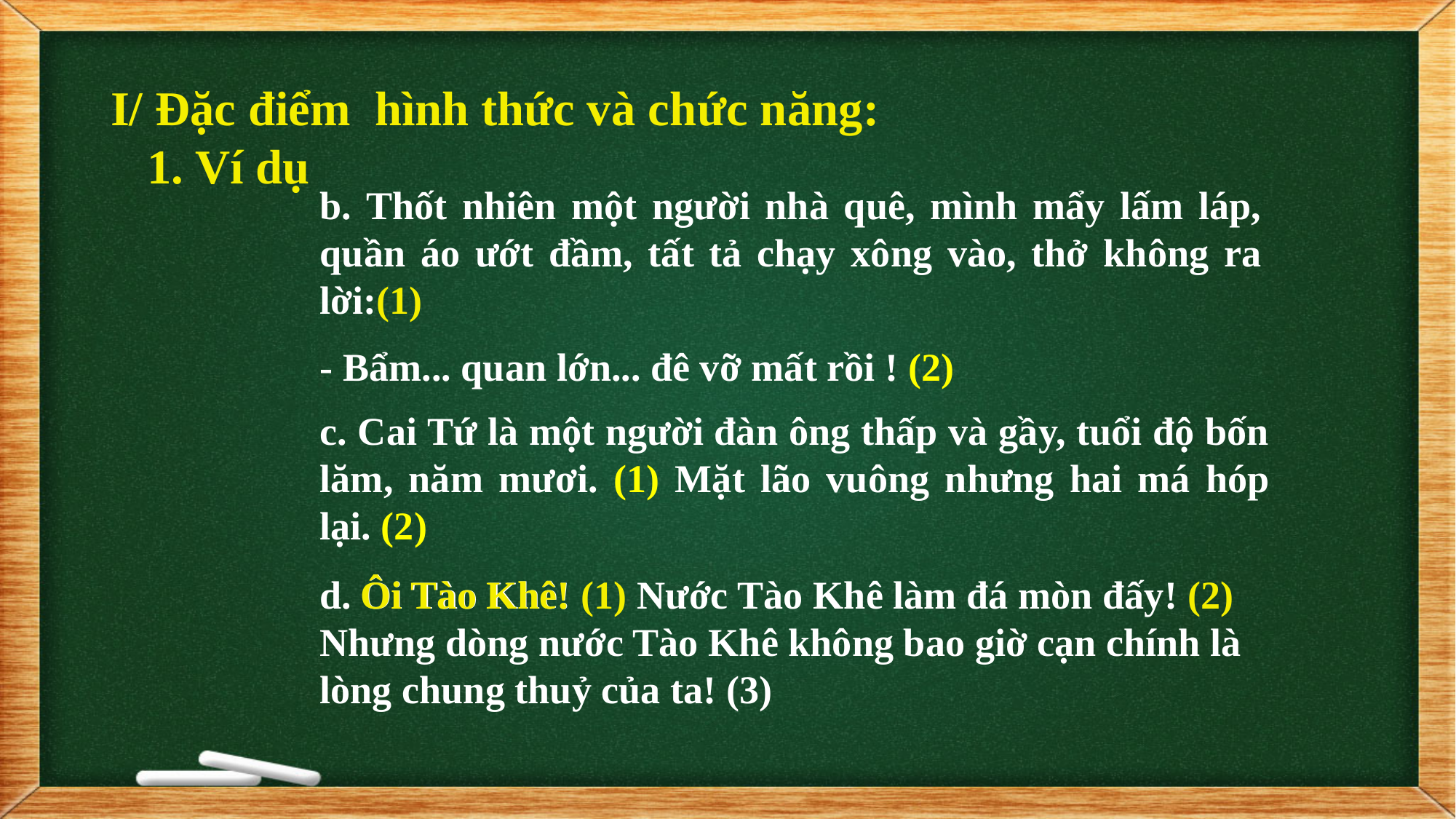

I/ Đặc điểm  hình thức và chức năng:
   1. Ví dụ
b. Thốt nhiên một người nhà quê, mình mẩy lấm láp, quần áo ướt đầm, tất tả chạy xông vào, thở không ra lời:(1)
- Bẩm... quan lớn... đê vỡ mất rồi ! (2)
c. Cai Tứ là một người đàn ông thấp và gầy, tuổi độ bốn lăm, năm mươi. (1) Mặt lão vuông nhưng hai má hóp lại. (2)

d. Ôi Tào Khê! (1) Nước Tào Khê làm đá mòn đấy! (2) Nhưng dòng nước Tào Khê không bao giờ cạn chính là lòng chung thuỷ của ta! (3)
Ôi Tào Khê!